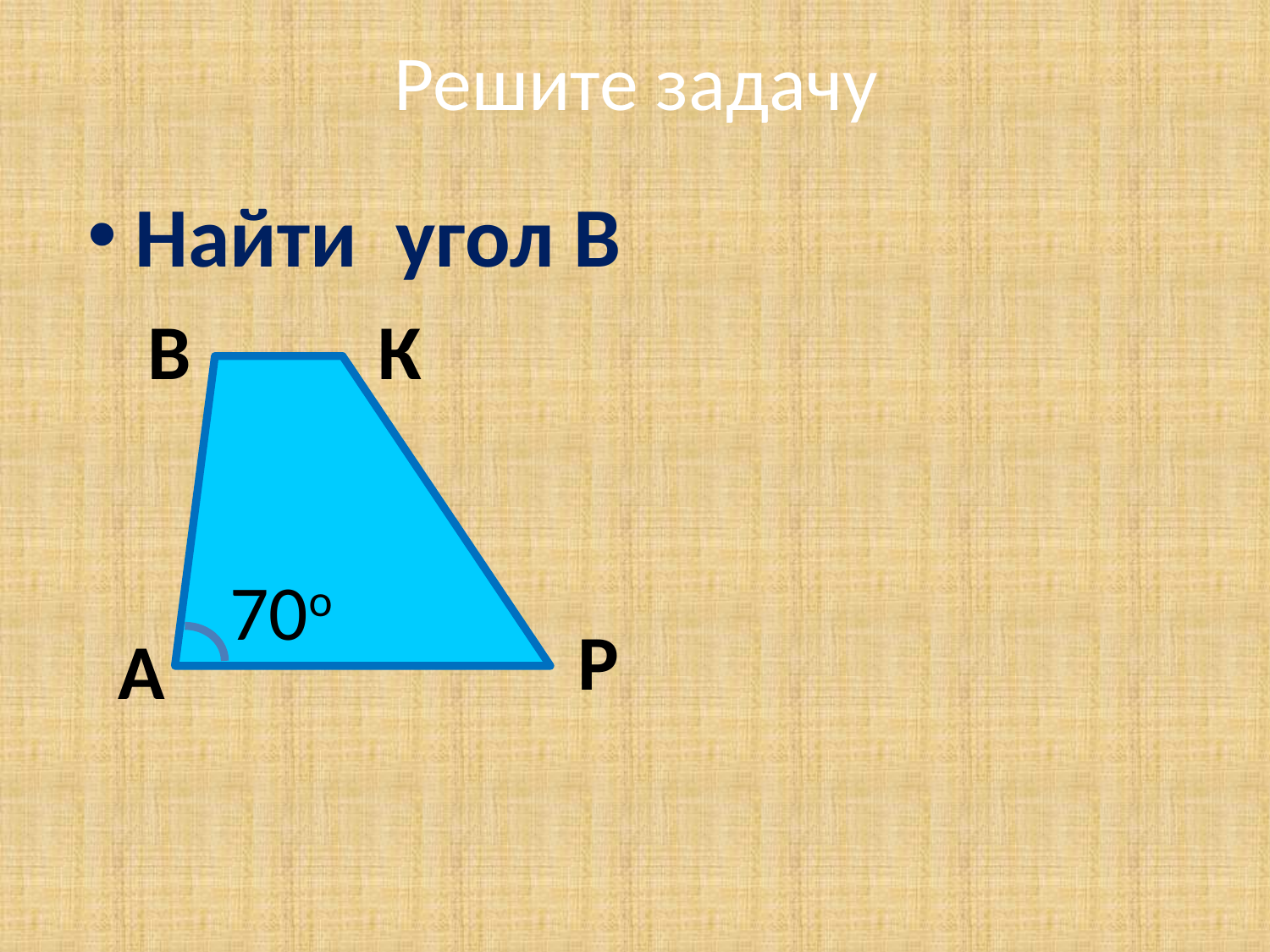

# Решите задачу
Найти  угол В
В
К

70о
Р
А